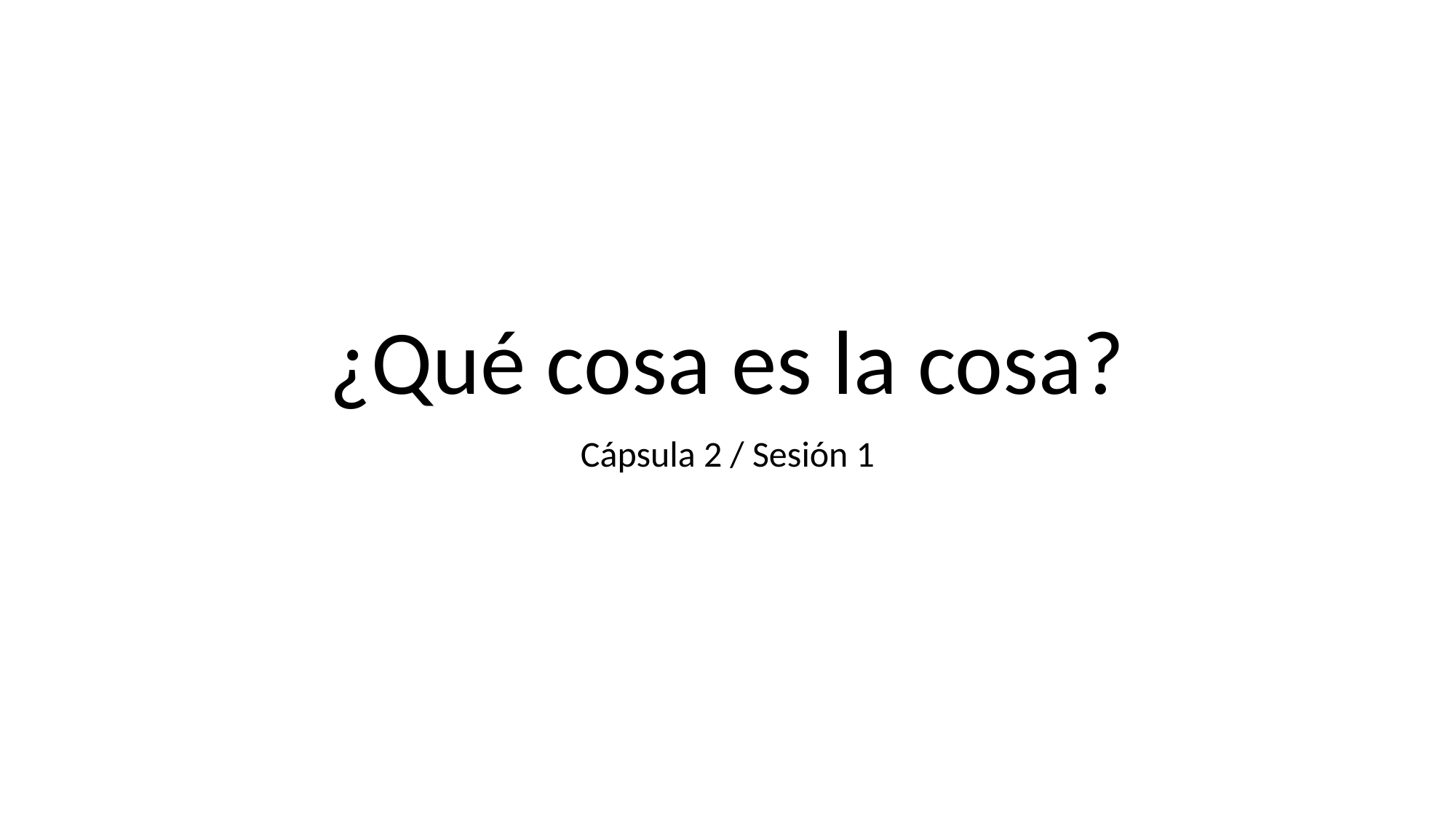

# ¿Qué cosa es la cosa?
Cápsula 2 / Sesión 1